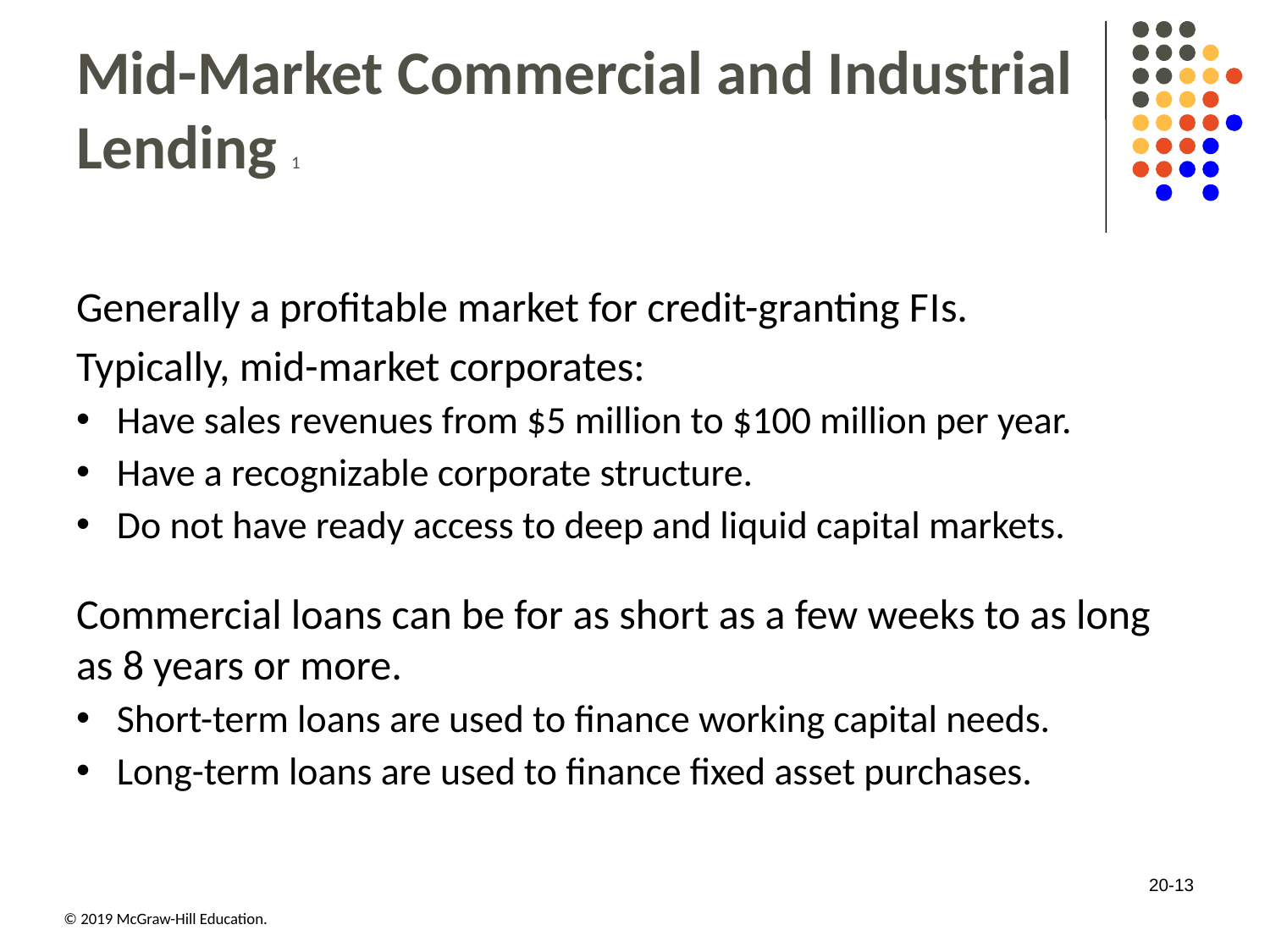

# Mid-Market Commercial and Industrial Lending 1
Generally a profitable market for credit-granting F I s.
Typically, mid-market corporates:
Have sales revenues from $5 million to $100 million per year.
Have a recognizable corporate structure.
Do not have ready access to deep and liquid capital markets.
Commercial loans can be for as short as a few weeks to as long as 8 years or more.
Short-term loans are used to finance working capital needs.
Long-term loans are used to finance fixed asset purchases.
20-13